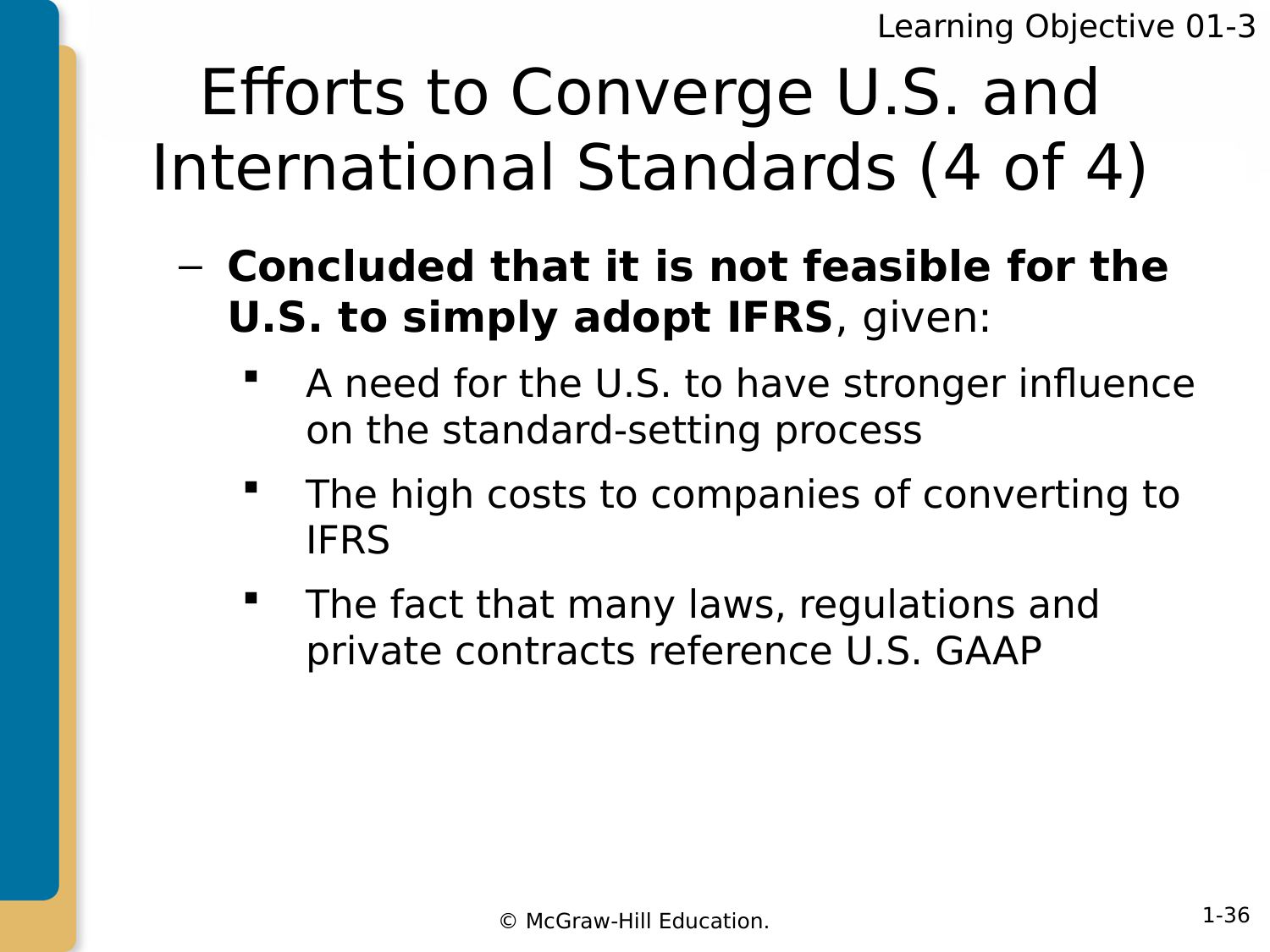

Learning Objective 01-3
# Efforts to Converge U.S. and International Standards (4 of 4)
Concluded that it is not feasible for the U.S. to simply adopt IFRS, given:
A need for the U.S. to have stronger influence on the standard-setting process
The high costs to companies of converting to IFRS
The fact that many laws, regulations and private contracts reference U.S. GAAP